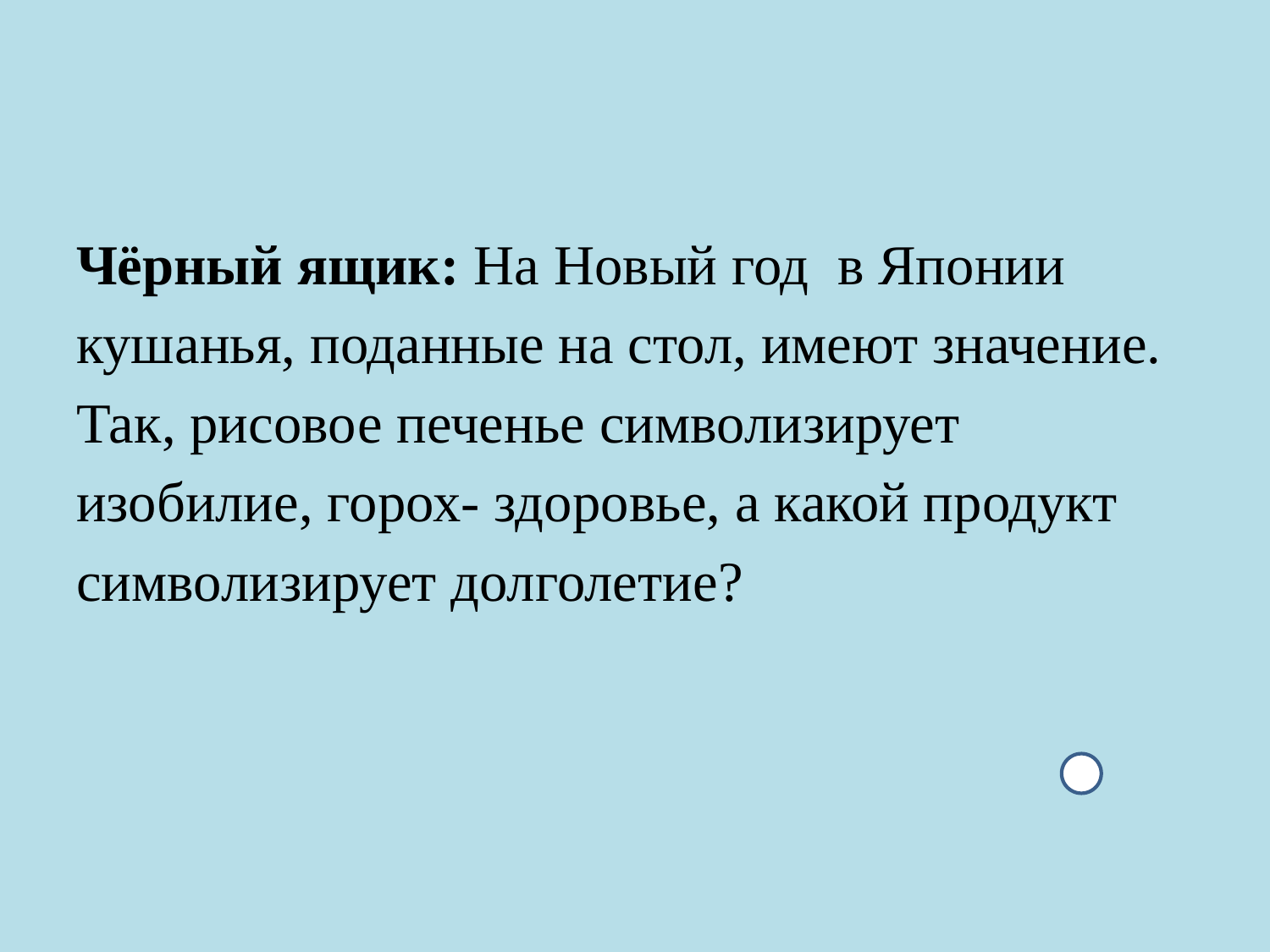

#
Чёрный ящик: На Новый год  в Японии
кушанья, поданные на стол, имеют значение.
Так, рисовое печенье символизирует
изобилие, горох- здоровье, а какой продукт
символизирует долголетие?